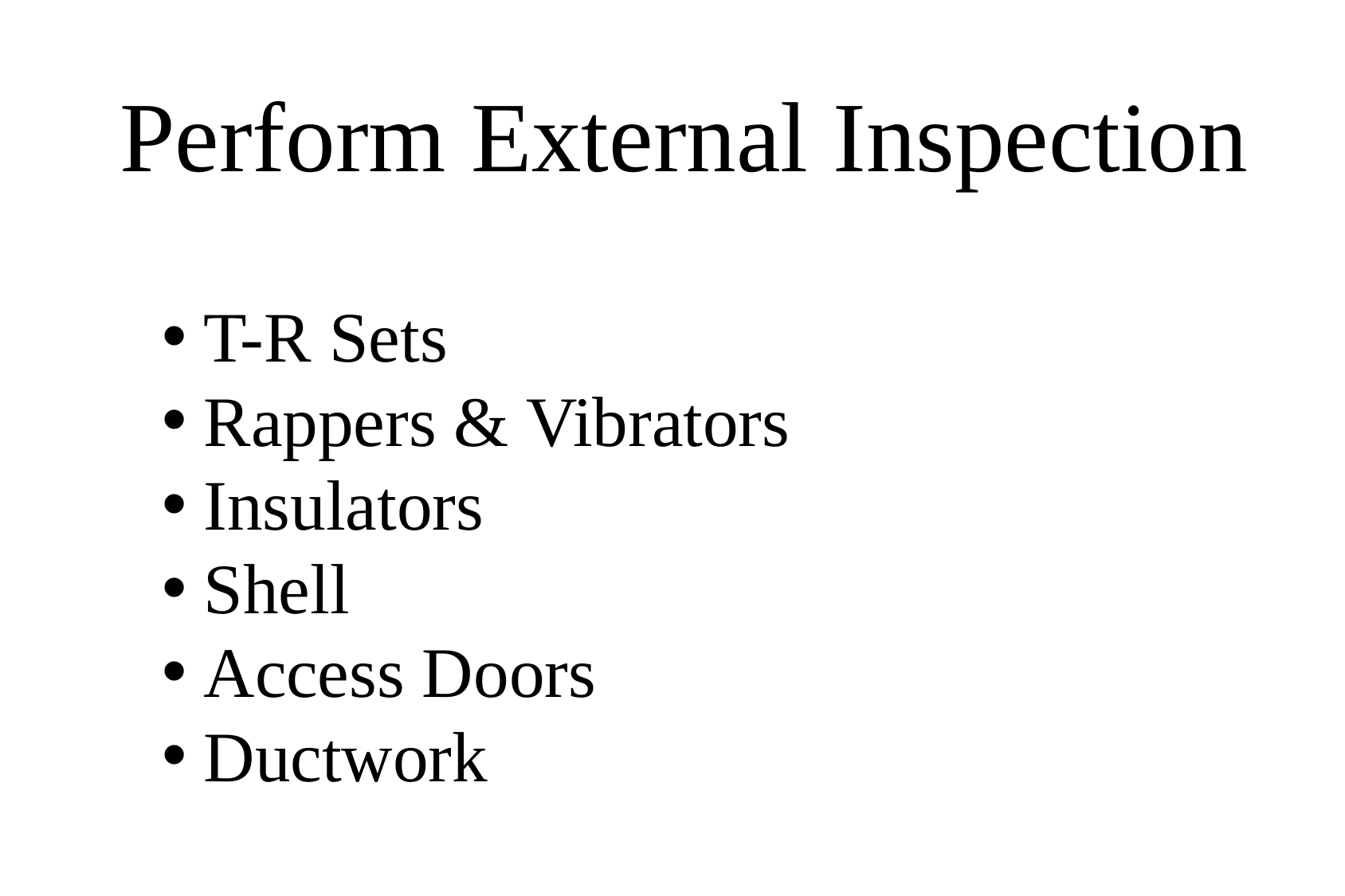

# Perform External Inspection

 T-R Sets
 Rappers & Vibrators
 Insulators
 Shell
 Access Doors
 Ductwork